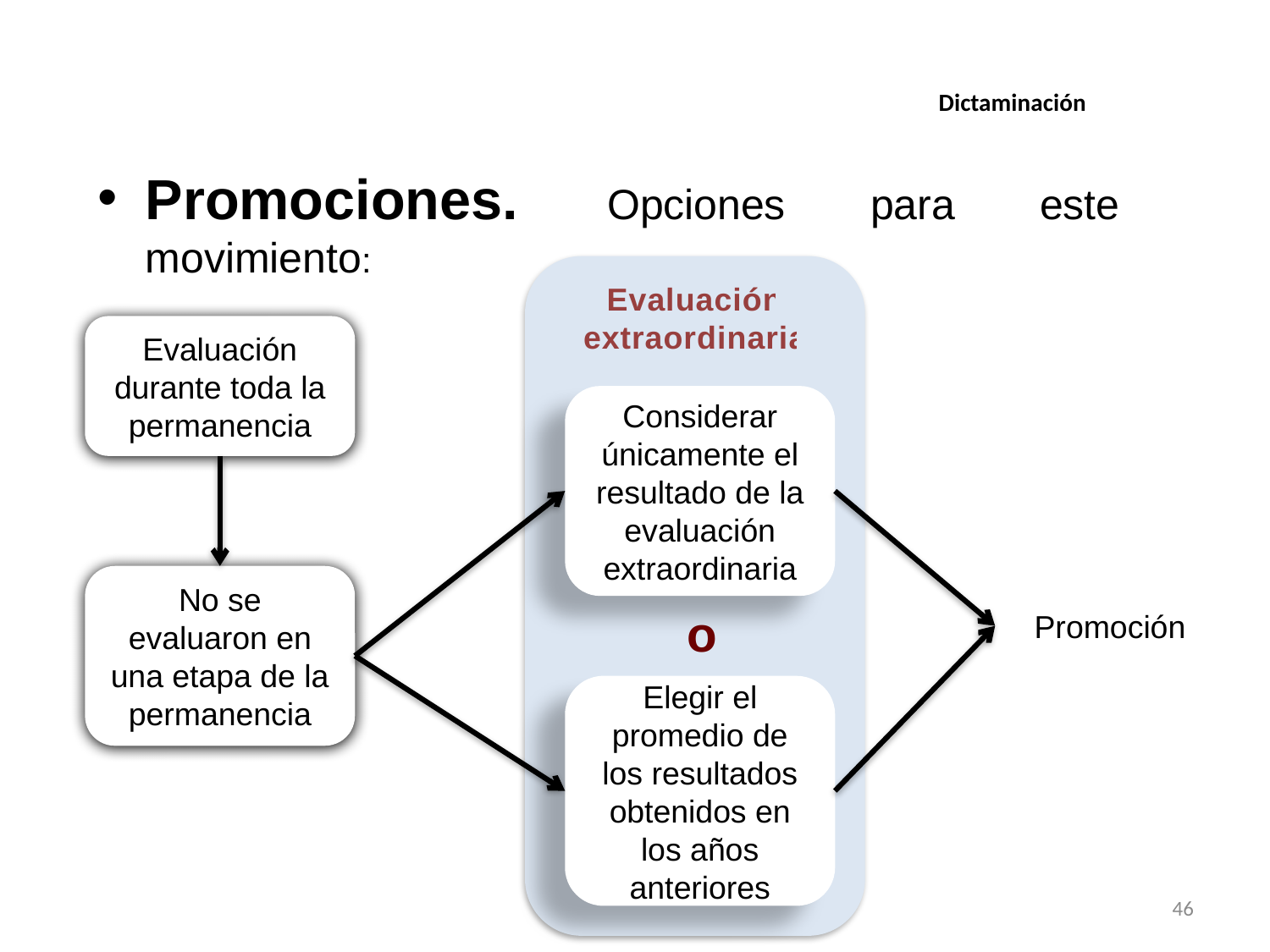

Dictaminación
Promociones. Opciones para este movimiento:

Evaluación extraordinaria
Evaluación durante toda la permanencia
Considerar únicamente el resultado de la evaluación extraordinaria
Promoción
No se evaluaron en una etapa de la permanencia
o
Elegir el promedio de los resultados obtenidos en los años anteriores
46